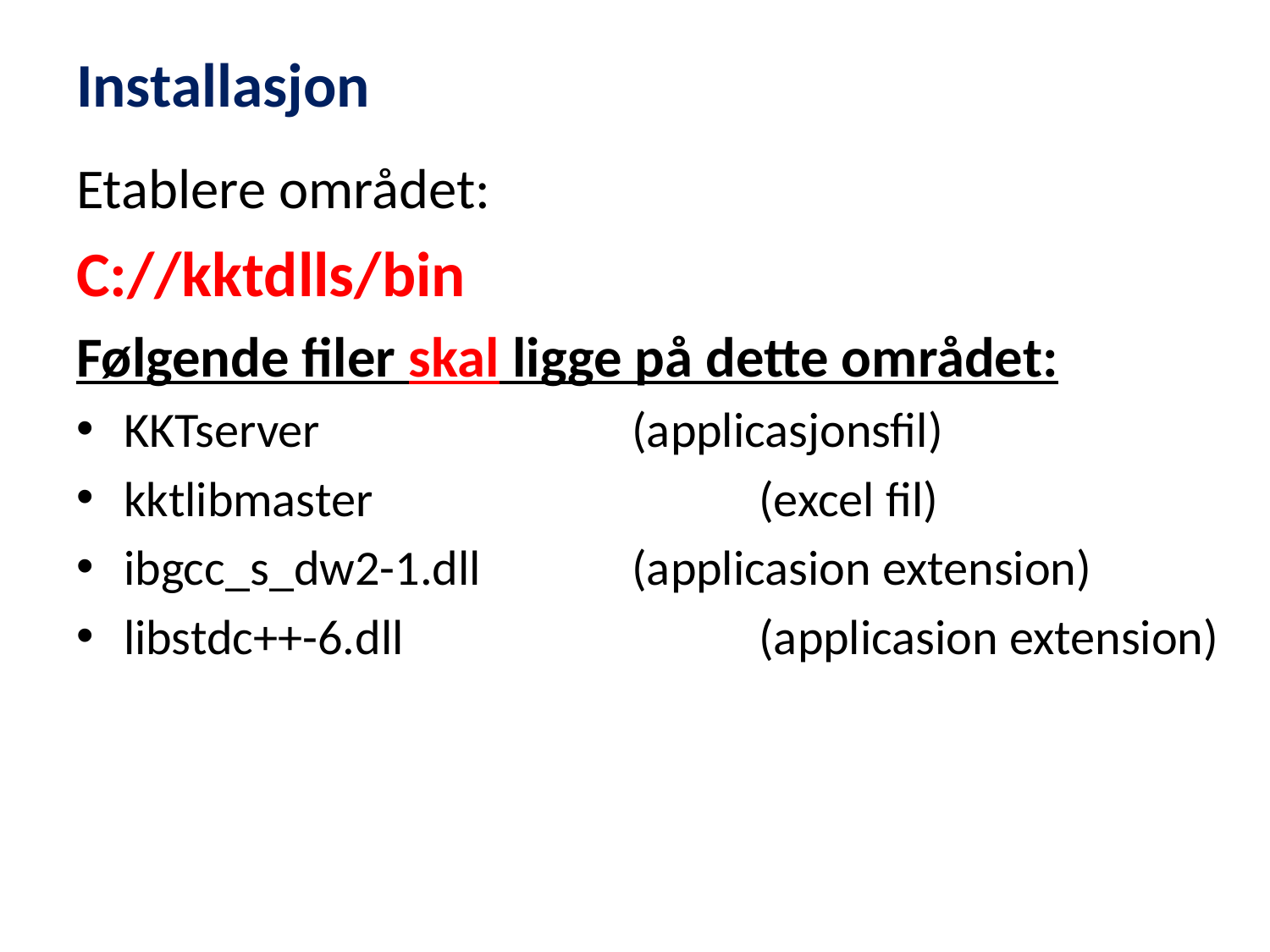

# Installasjon
Etablere området:
C://kktdlls/bin
Følgende filer skal ligge på dette området:
KKTserver 			(applicasjonsfil)
kktlibmaster 			(excel fil)
ibgcc_s_dw2-1.dll 		(applicasion extension)
libstdc++-6.dll 			(applicasion extension)